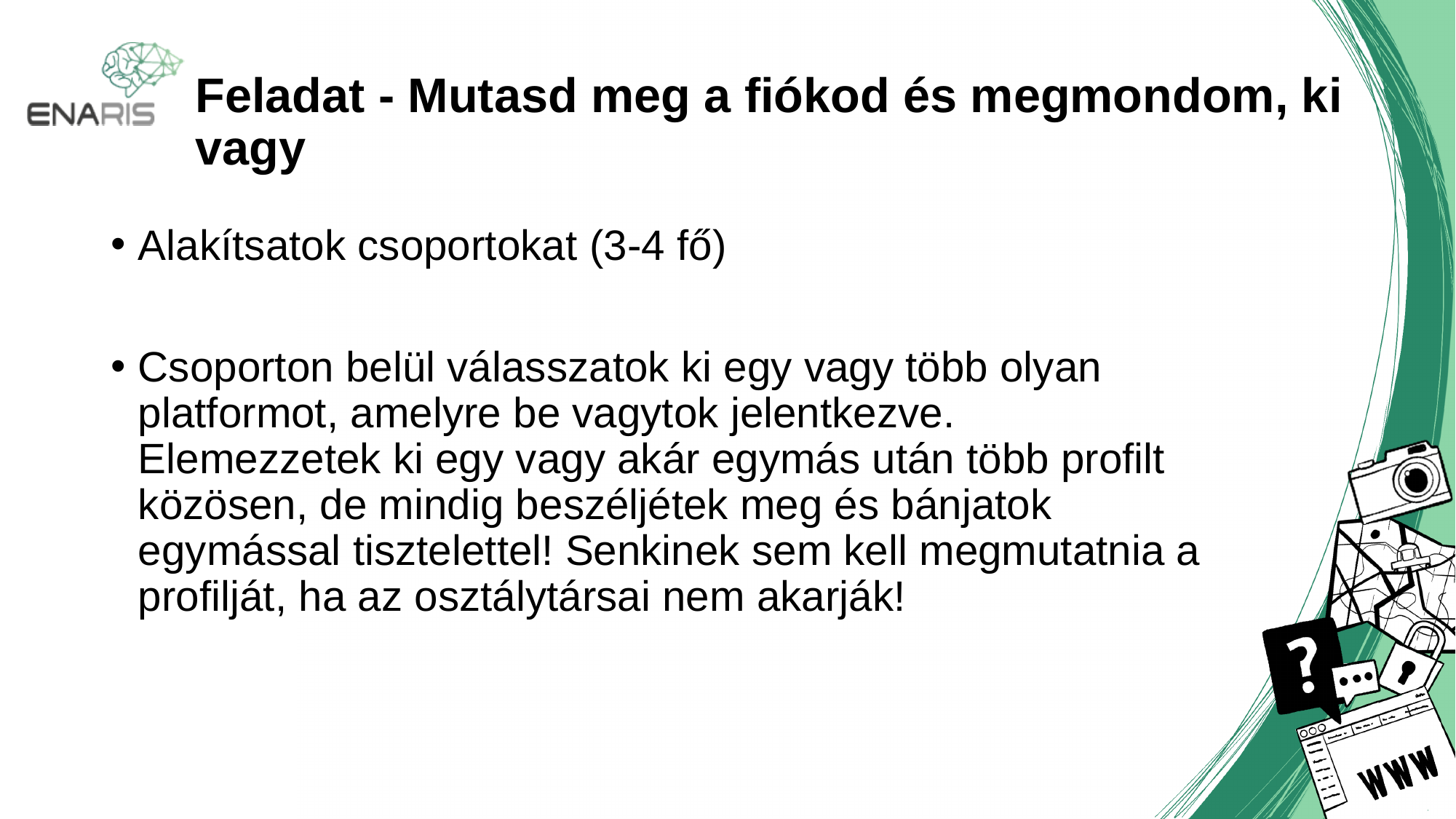

# Feladat - Mutasd meg a fiókod és megmondom, ki vagy
Alakítsatok csoportokat (3-4 fő)

Csoporton belül válasszatok ki egy vagy több olyan platformot, amelyre be vagytok jelentkezve.
Elemezzetek ki egy vagy akár egymás után több profilt közösen, de mindig beszéljétek meg és bánjatok egymással tisztelettel! Senkinek sem kell megmutatnia a profilját, ha az osztálytársai nem akarják!